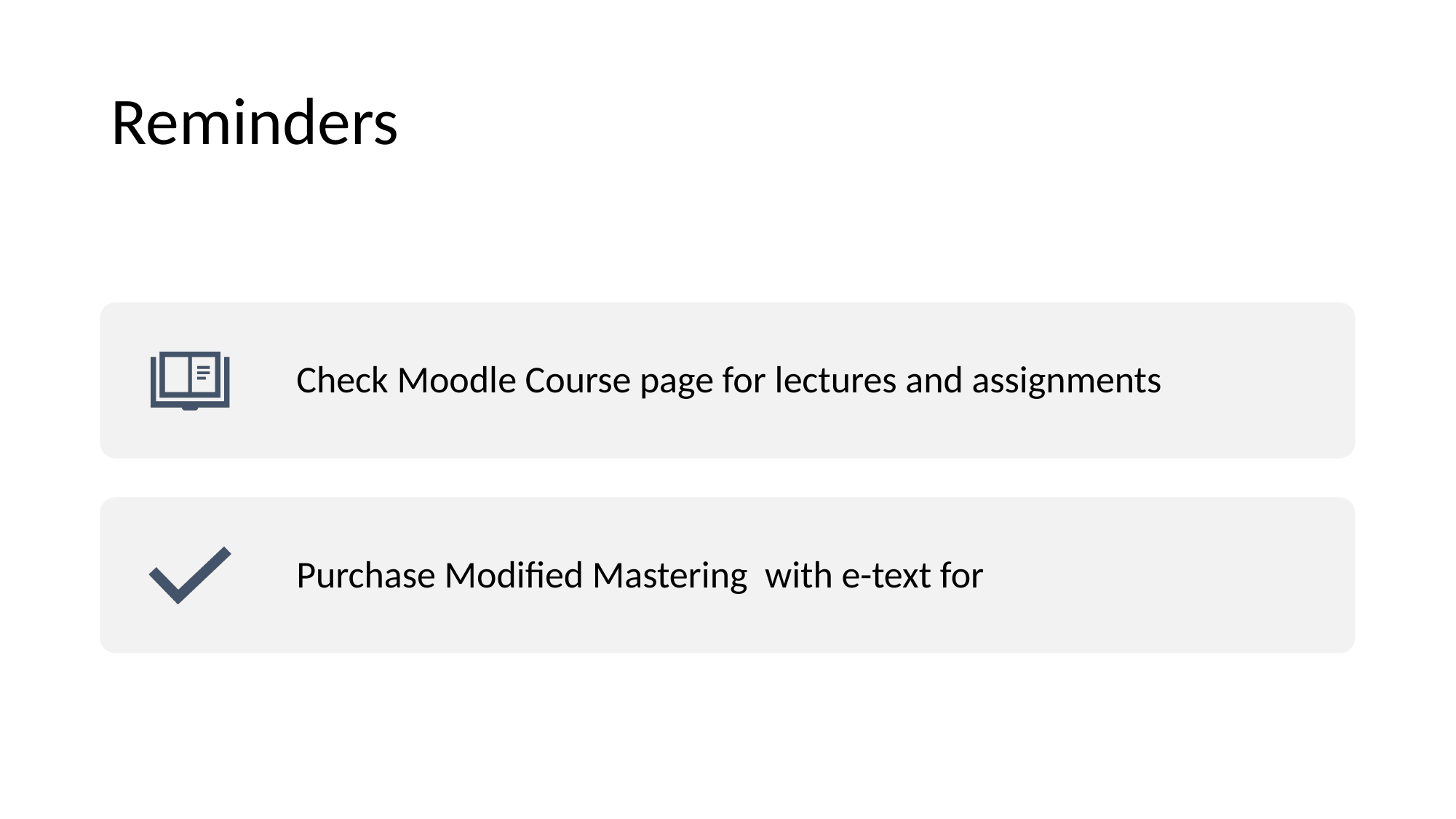

# Reminders
Check Moodle Course page for lectures and assignments
Purchase Modified Mastering  with e-text for